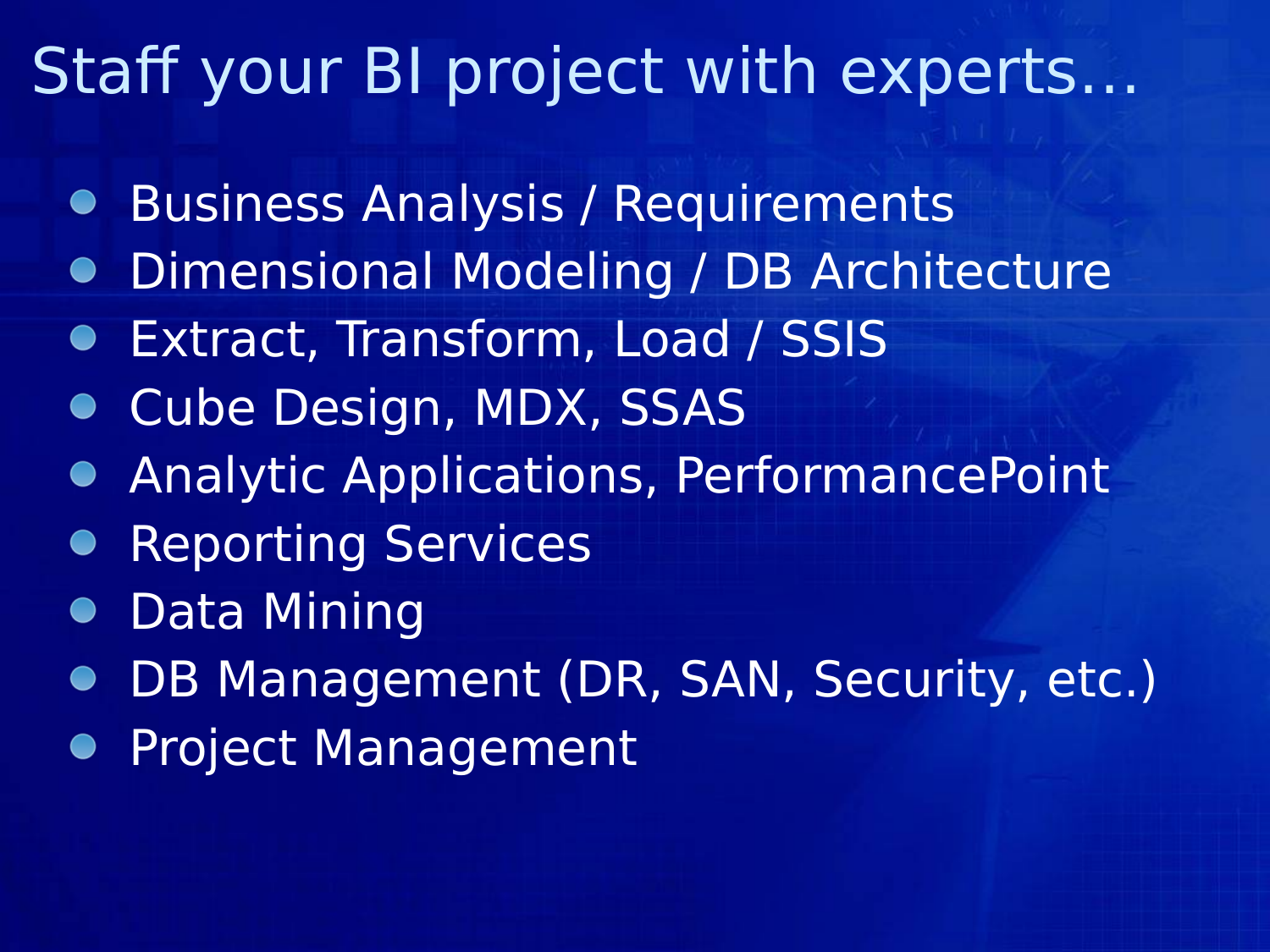

# Staff your BI project with experts…
Business Analysis / Requirements
Dimensional Modeling / DB Architecture
Extract, Transform, Load / SSIS
Cube Design, MDX, SSAS
Analytic Applications, PerformancePoint
Reporting Services
Data Mining
DB Management (DR, SAN, Security, etc.)
Project Management